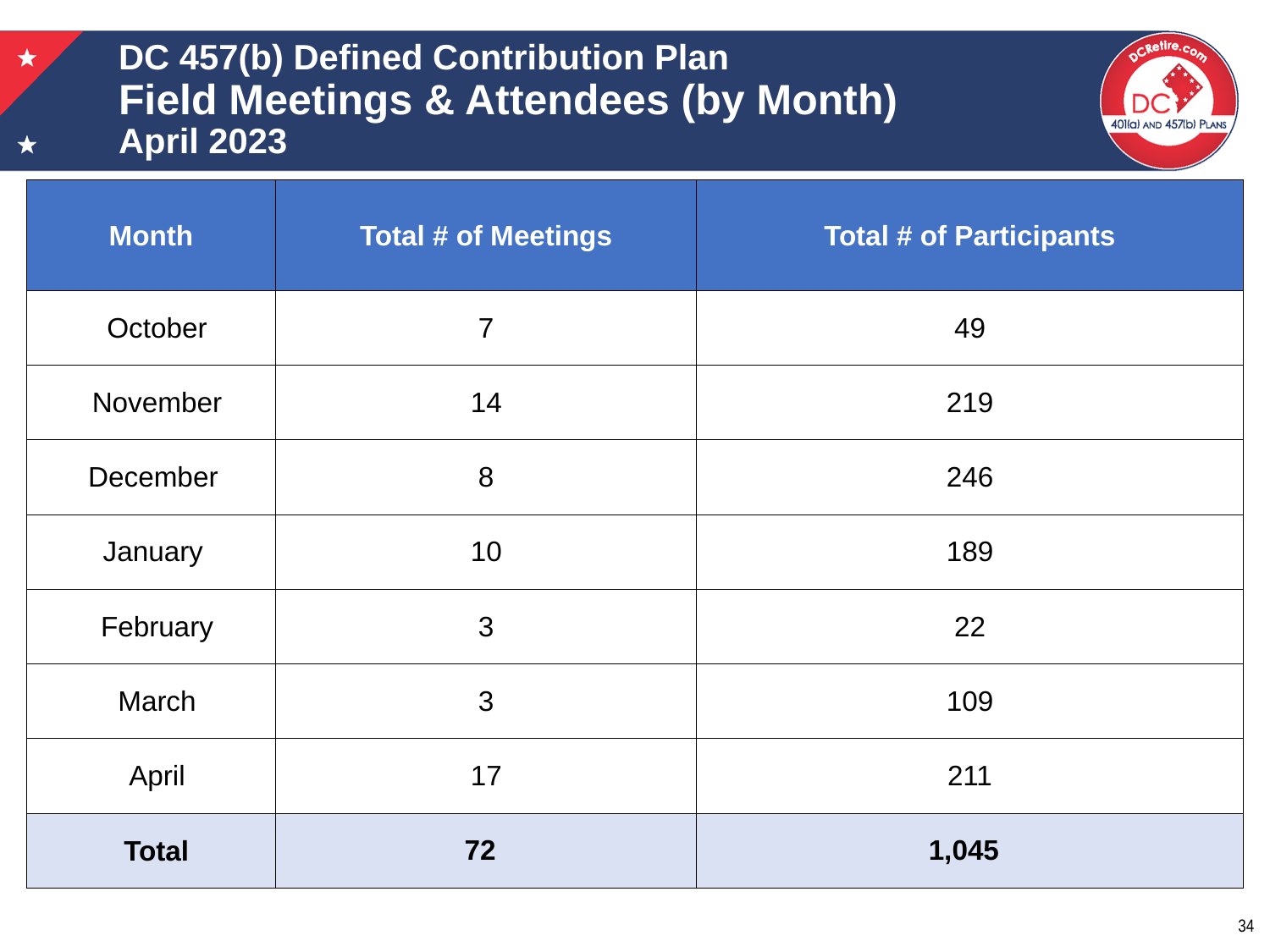

# DC 457(b) Defined Contribution Plan Field Meetings & Attendees (by Month) April 2023
| Month | Total # of Meetings | Total # of Participants |
| --- | --- | --- |
| October | 7 | 49 |
| November | 14 | 219 |
| December | 8 | 246 |
| January | 10 | 189 |
| February | 3 | 22 |
| March | 3 | 109 |
| April | 17 | 211 |
| Total | 72 | 1,045 |